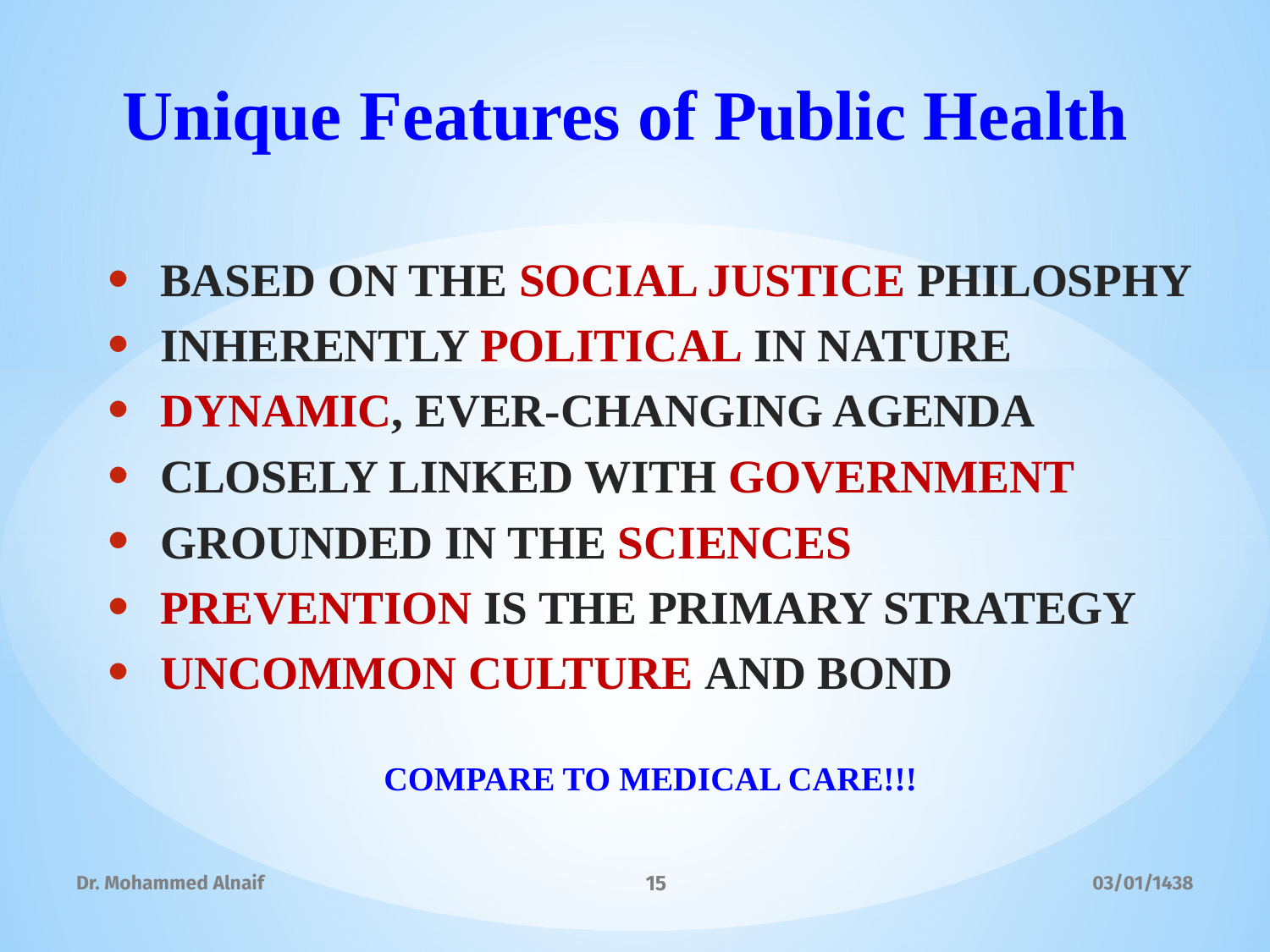

# Unique Features of Public Health
BASED ON THE SOCIAL JUSTICE PHILOSPHY
INHERENTLY POLITICAL IN NATURE
DYNAMIC, EVER-CHANGING AGENDA
CLOSELY LINKED WITH GOVERNMENT
GROUNDED IN THE SCIENCES
PREVENTION IS THE PRIMARY STRATEGY
UNCOMMON CULTURE AND BOND

COMPARE TO MEDICAL CARE!!!
Dr. Mohammed Alnaif
15
03/01/1438